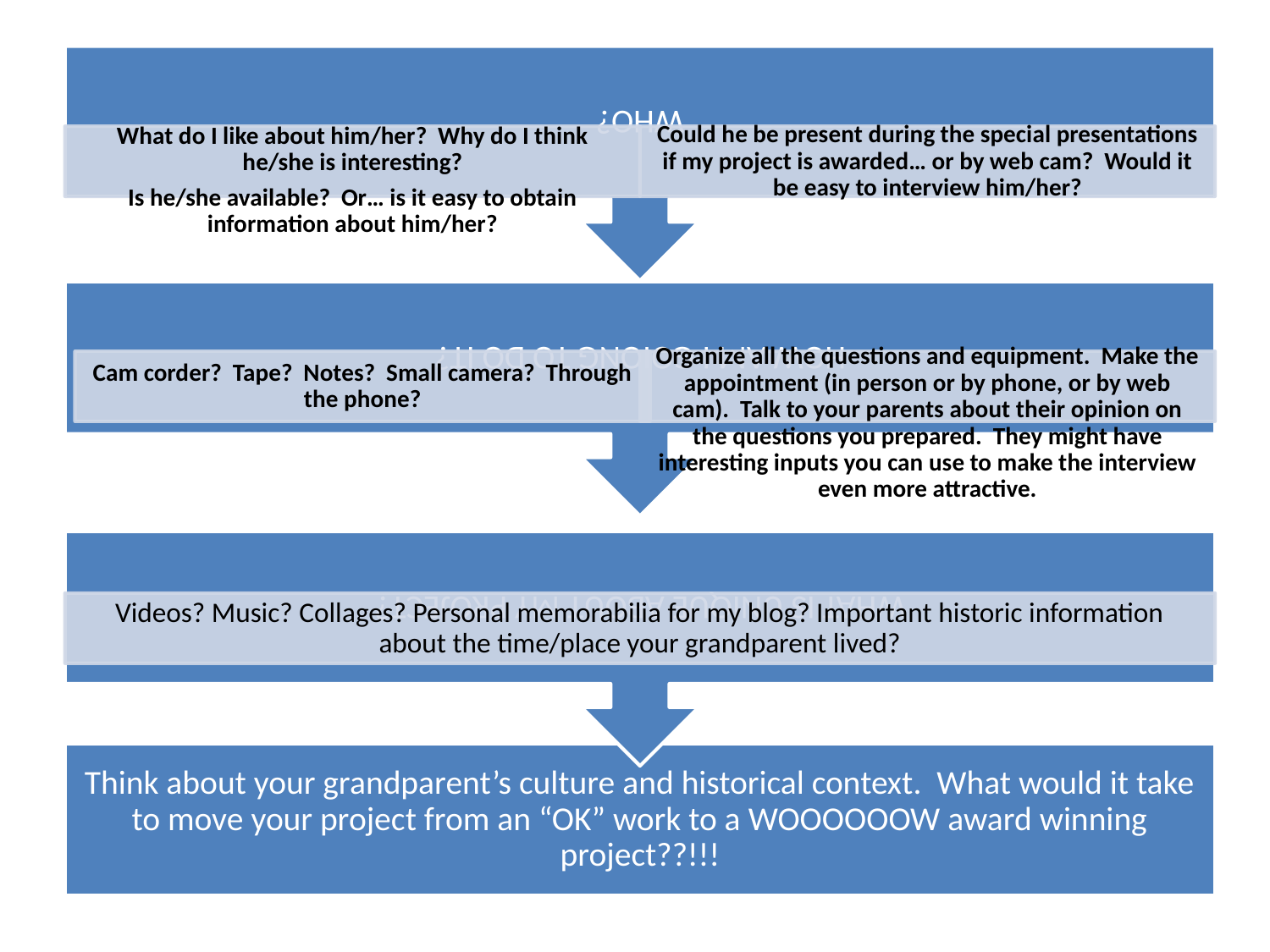

Think about your grandparent’s culture and historical context.  What would it take to move your project from an “OK” work to a WOOOOOOW award winning project??!!!
WHAT IS UNIQUE ABOUT MY PROJECT?
Videos? Music? Collages? Personal memorabilia for my blog? Important historic information about the time/place your grandparent lived?
HOW AM I GOIONG TO DO IT?
Cam corder?  Tape?  Notes?  Small camera?  Through the phone?

Organize all the questions and equipment.  Make the appointment (in person or by phone, or by web cam).  Talk to your parents about their opinion on the questions you prepared.  They might have interesting inputs you can use to make the interview even more attractive.
WHO?

What do I like about him/her?  Why do I think he/she is interesting?
Is he/she available?  Or… is it easy to obtain information about him/her?

Could he be present during the special presentations if my project is awarded… or by web cam?  Would it be easy to interview him/her?